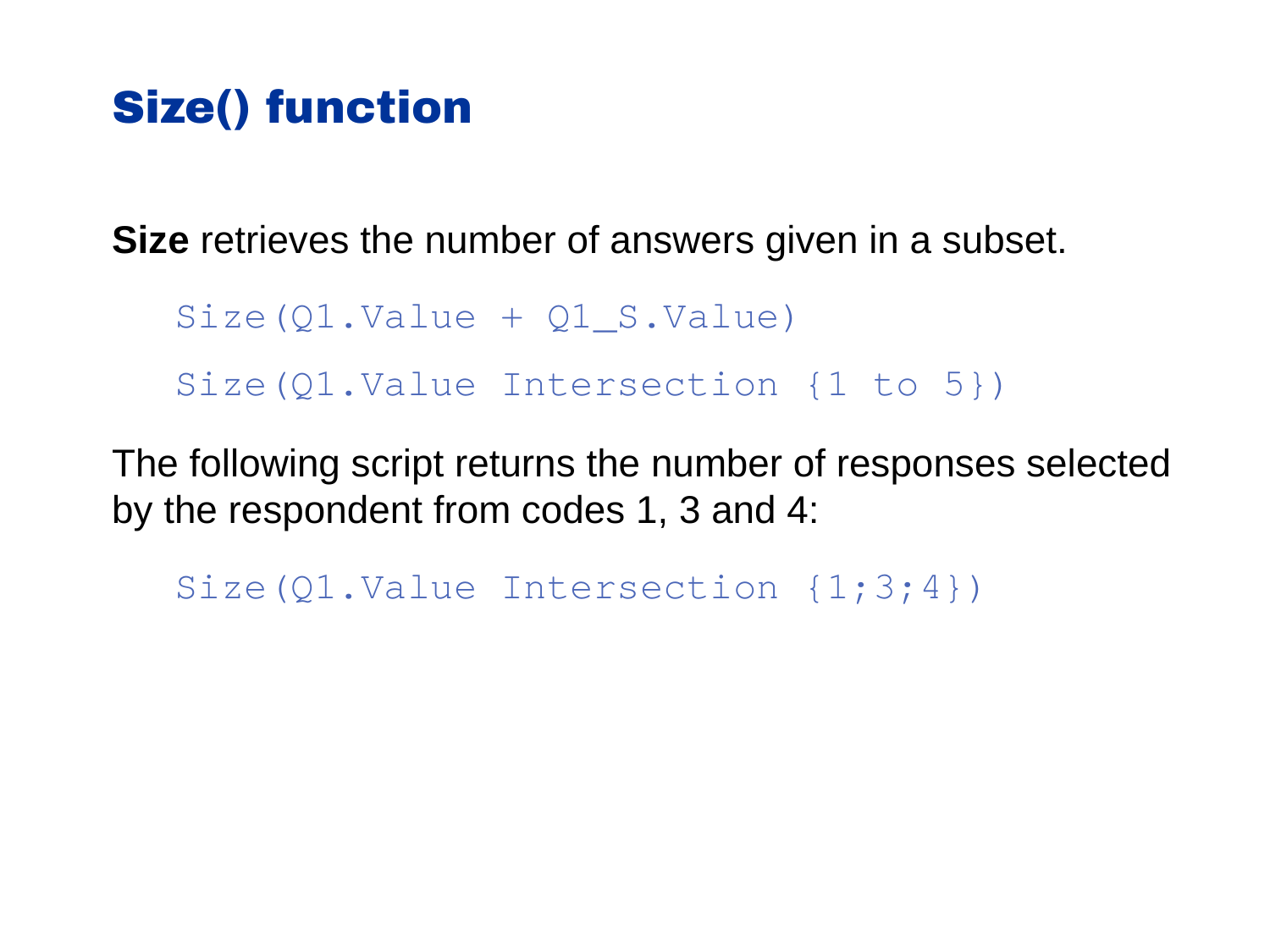

# Size() function
Size retrieves the number of answers given in a subset.
Size(Q1.Value + Q1_S.Value)
Size(Q1.Value Intersection {1 to 5})
The following script returns the number of responses selected by the respondent from codes 1, 3 and 4:
Size(Q1.Value Intersection {1;3;4})